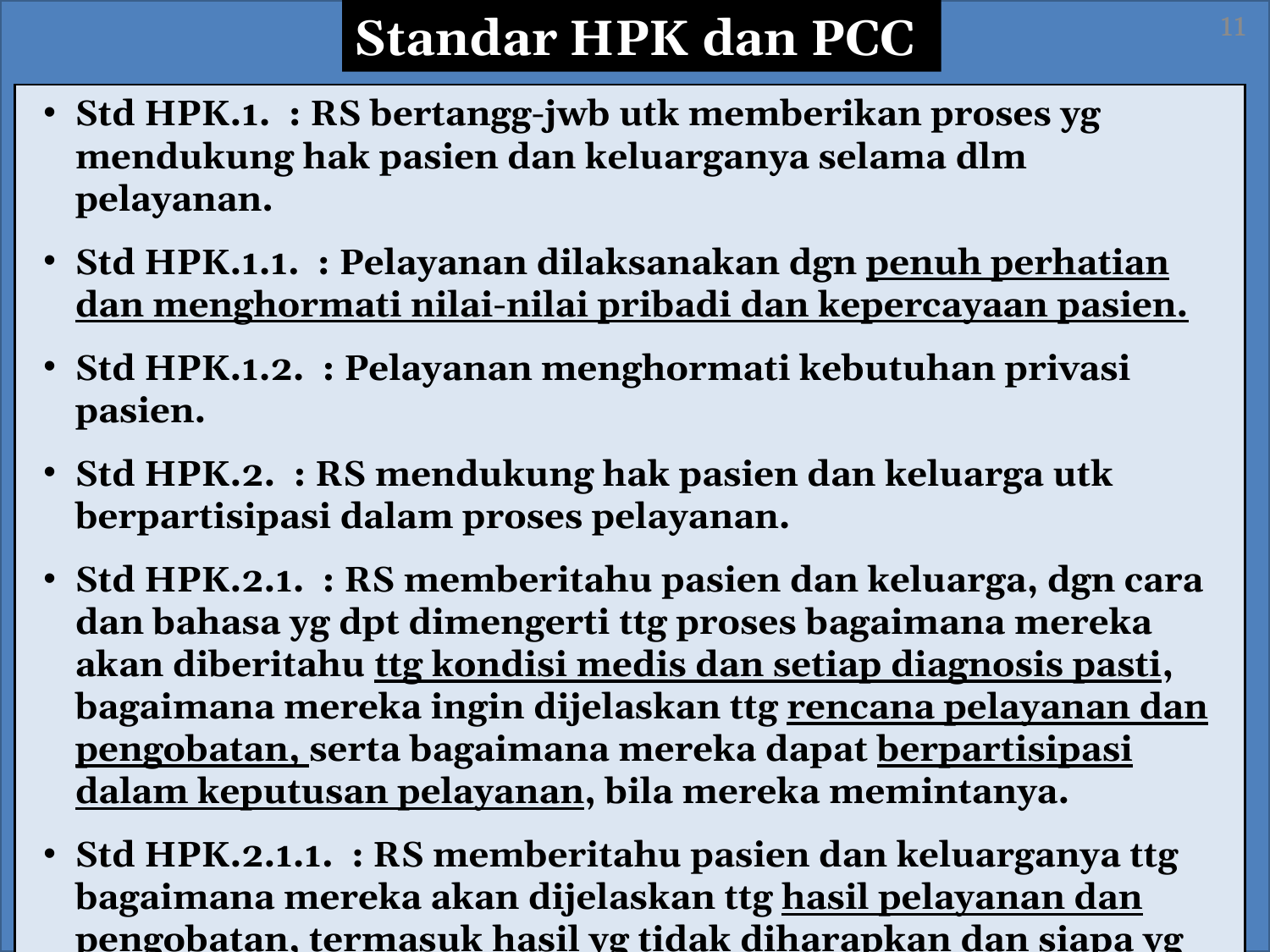

Standar HPK dan PCC
11
Std HPK.1.  : RS bertangg-jwb utk memberikan proses yg mendukung hak pasien dan keluarganya selama dlm pelayanan.
Std HPK.1.1.  : Pelayanan dilaksanakan dgn penuh perhatian dan menghormati nilai-nilai pribadi dan kepercayaan pasien.
Std HPK.1.2.  : Pelayanan menghormati kebutuhan privasi pasien.
Std HPK.2.  : RS mendukung hak pasien dan keluarga utk berpartisipasi dalam proses pelayanan.
Std HPK.2.1.  : RS memberitahu pasien dan keluarga, dgn cara dan bahasa yg dpt dimengerti ttg proses bagaimana mereka akan diberitahu ttg kondisi medis dan setiap diagnosis pasti, bagaimana mereka ingin dijelaskan ttg rencana pelayanan dan pengobatan, serta bagaimana mereka dapat berpartisipasi dalam keputusan pelayanan, bila mereka memintanya.
Std HPK.2.1.1.  : RS memberitahu pasien dan keluarganya ttg bagaimana mereka akan dijelaskan ttg hasil pelayanan dan pengobatan, termasuk hasil yg tidak diharapkan dan siapa yg akan memberitahukan.